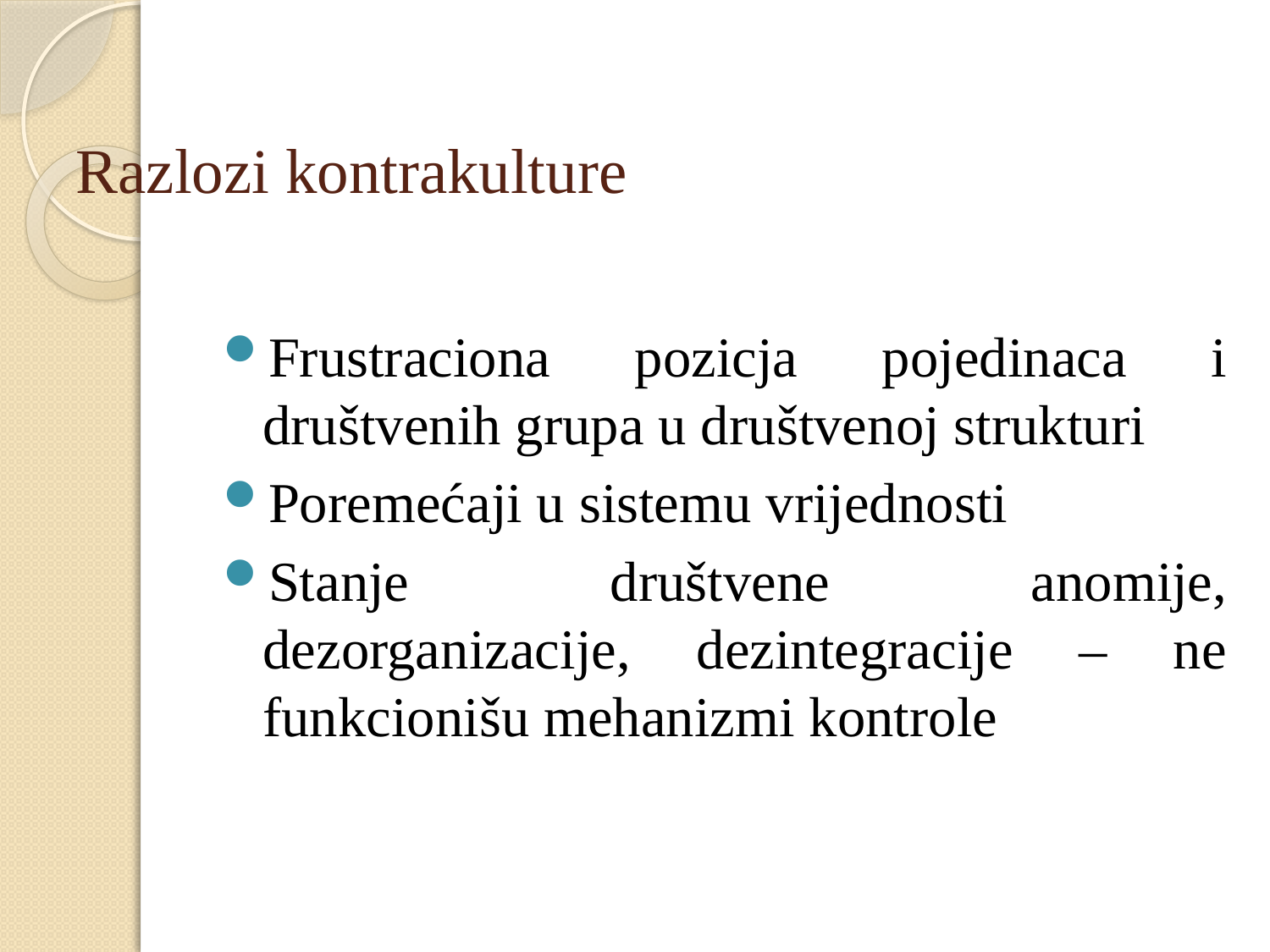

# Razlozi kontrakulture
Frustraciona pozicja pojedinaca i društvenih grupa u društvenoj strukturi
Poremećaji u sistemu vrijednosti
Stanje društvene anomije, dezorganizacije, dezintegracije – ne funkcionišu mehanizmi kontrole